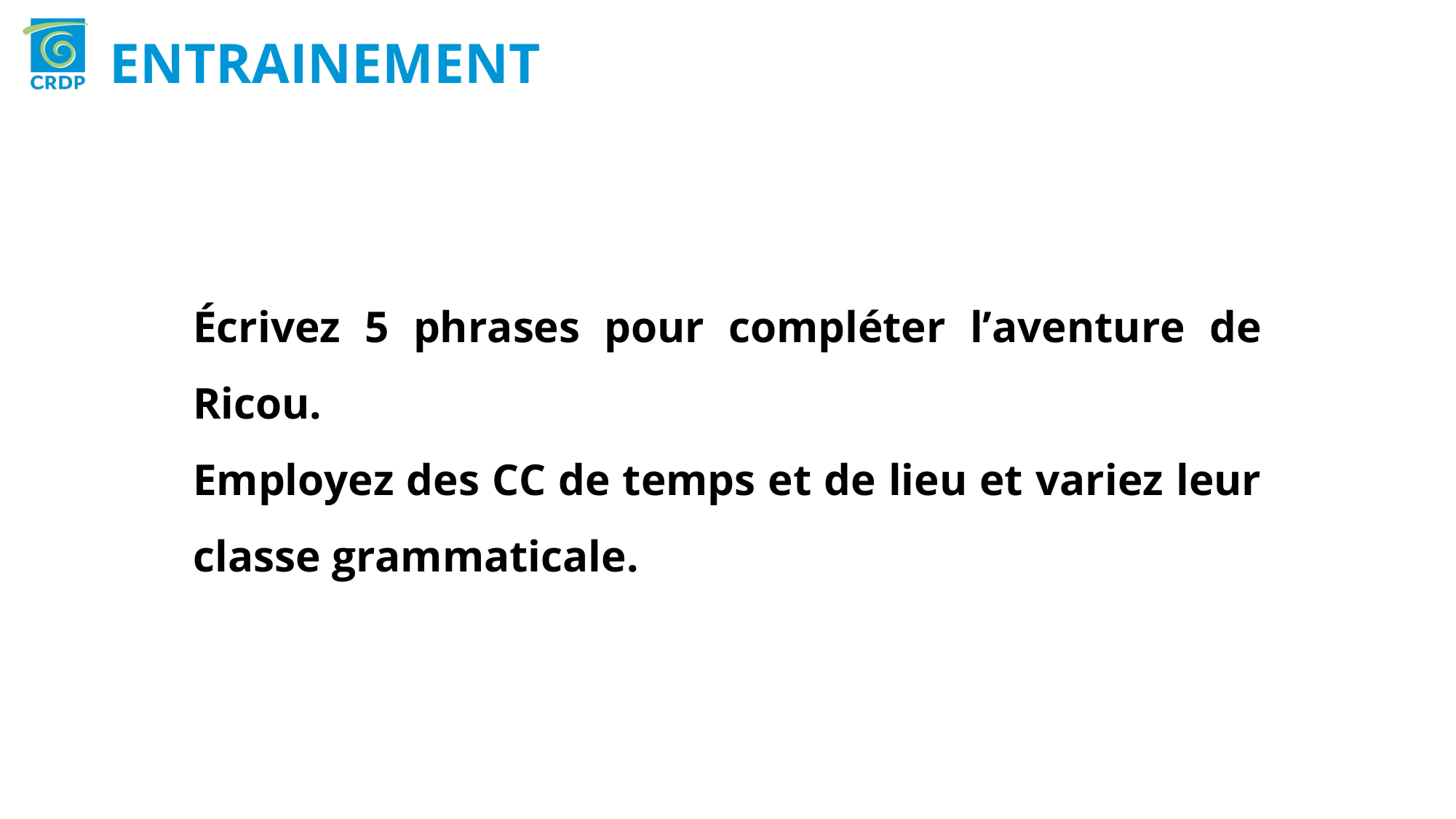

ENTRAINEMENT

Écrivez 5 phrases pour compléter l’aventure de Ricou.  
Employez des CC de temps et de lieu et variez leur classe grammaticale.